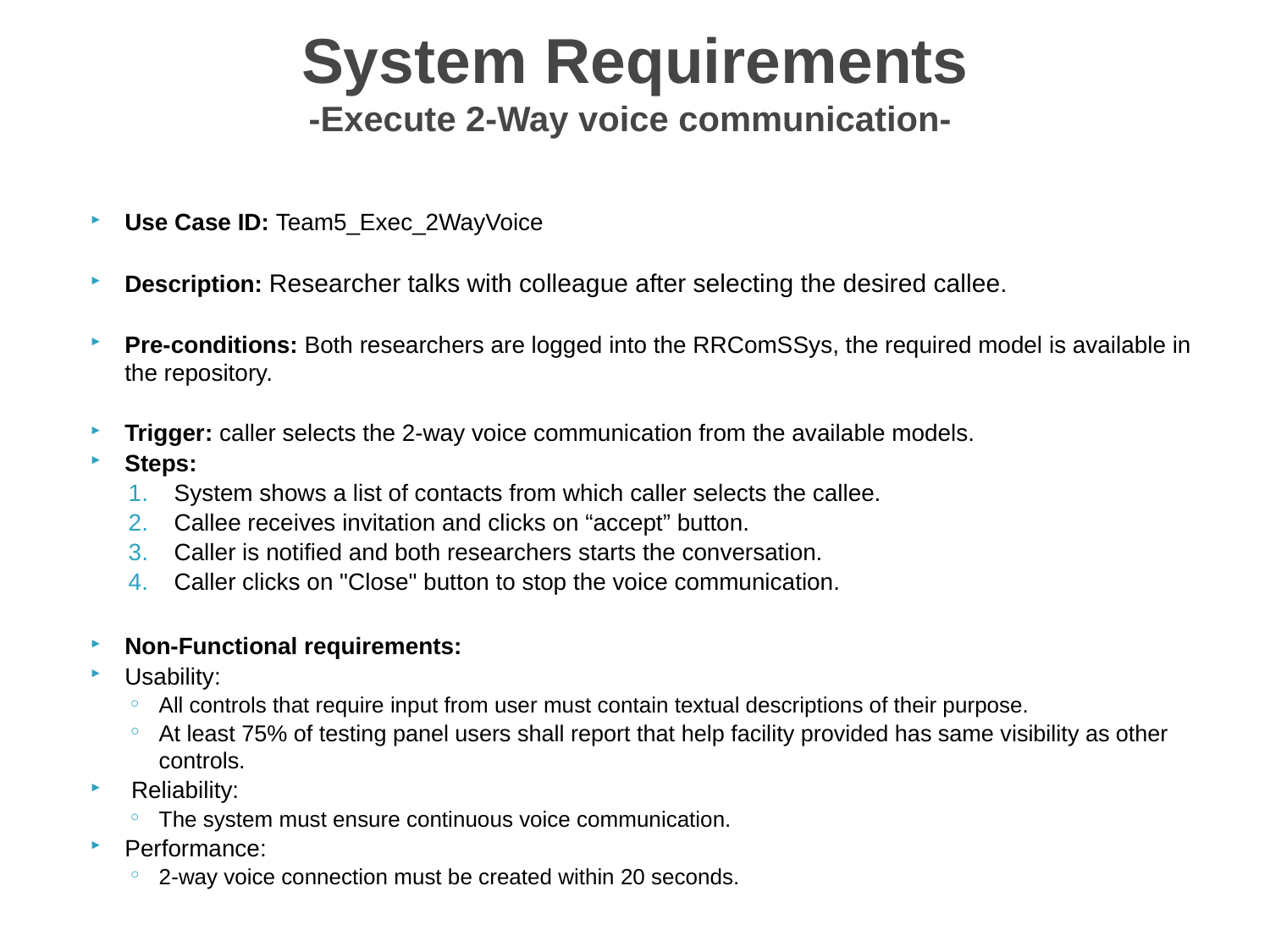

# System Requirements -Execute 2-Way voice communication-
Use Case ID: Team5_Exec_2WayVoice

Description: Researcher talks with colleague after selecting the desired callee.

Pre‐conditions: Both researchers are logged into the RRComSSys, the required model is available in the repository.

Trigger: caller selects the 2-way voice communication from the available models.
Steps:
System shows a list of contacts from which caller selects the callee.
Callee receives invitation and clicks on “accept” button.
Caller is notified and both researchers starts the conversation.
Caller clicks on "Close" button to stop the voice communication.

Non-Functional requirements:
Usability:
All controls that require input from user must contain textual descriptions of their purpose.
At least 75% of testing panel users shall report that help facility provided has same visibility as other controls.
 Reliability:
The system must ensure continuous voice communication.
Performance:
2-way voice connection must be created within 20 seconds.